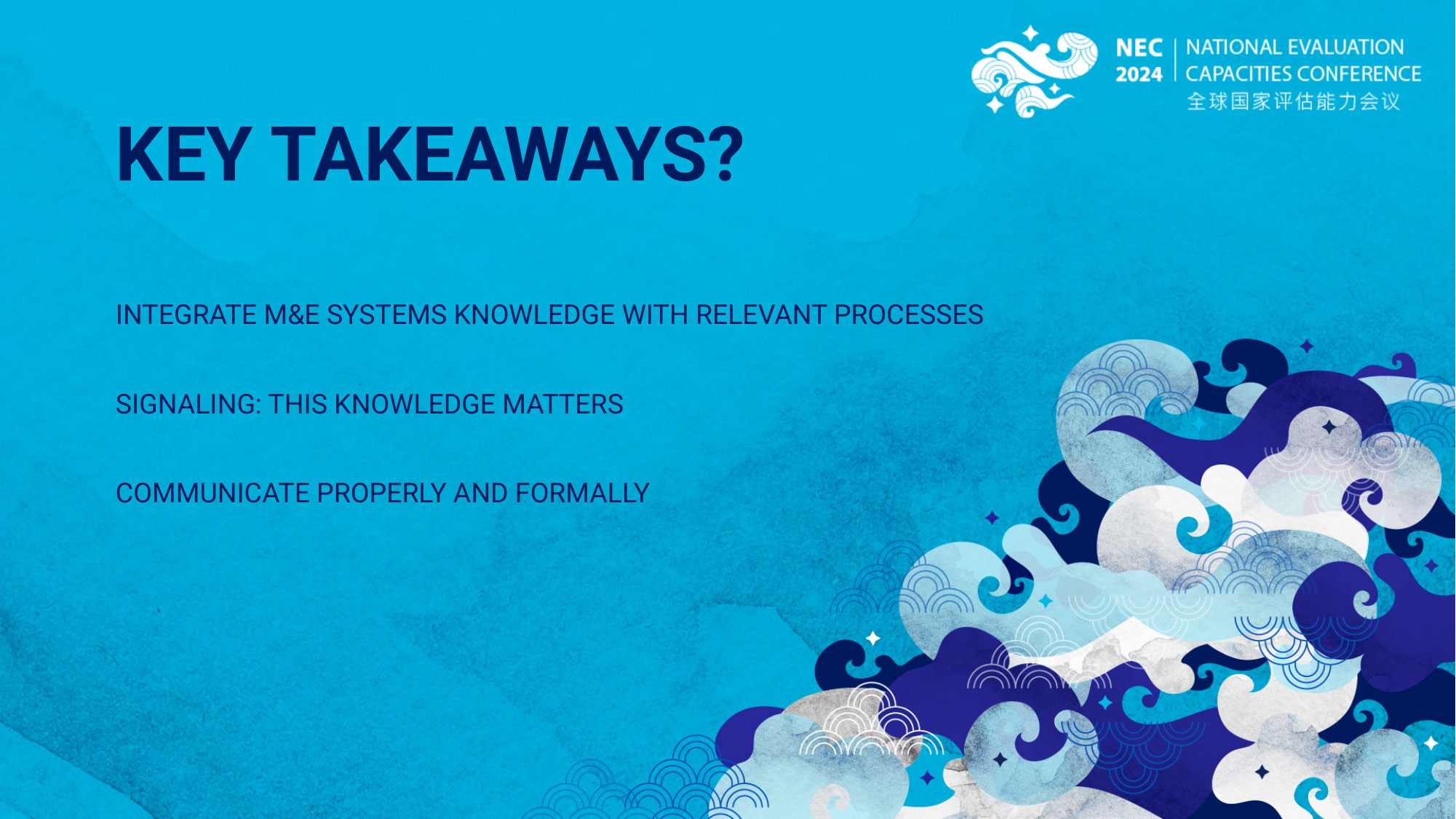

# KEY TAKEAWAYS?
INTEGRATE M&E SYSTEMS KNOWLEDGE WITH RELEVANT PROCESSES

SIGNALING: THIS KNOWLEDGE MATTERS

COMMUNICATE PROPERLY AND FORMALLY